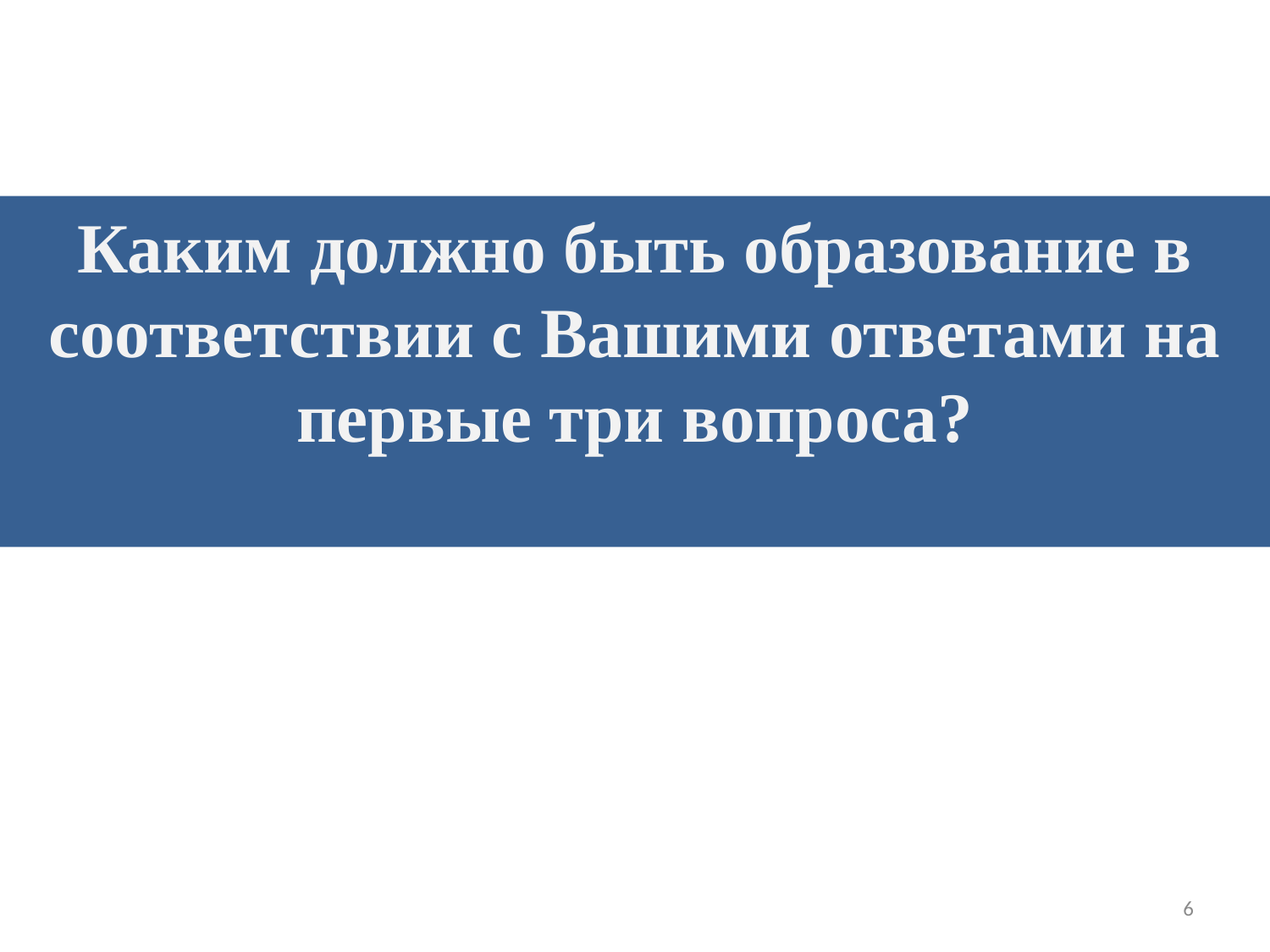

Каким должно быть образование в соответствии с Вашими ответами на первые три вопроса?

6